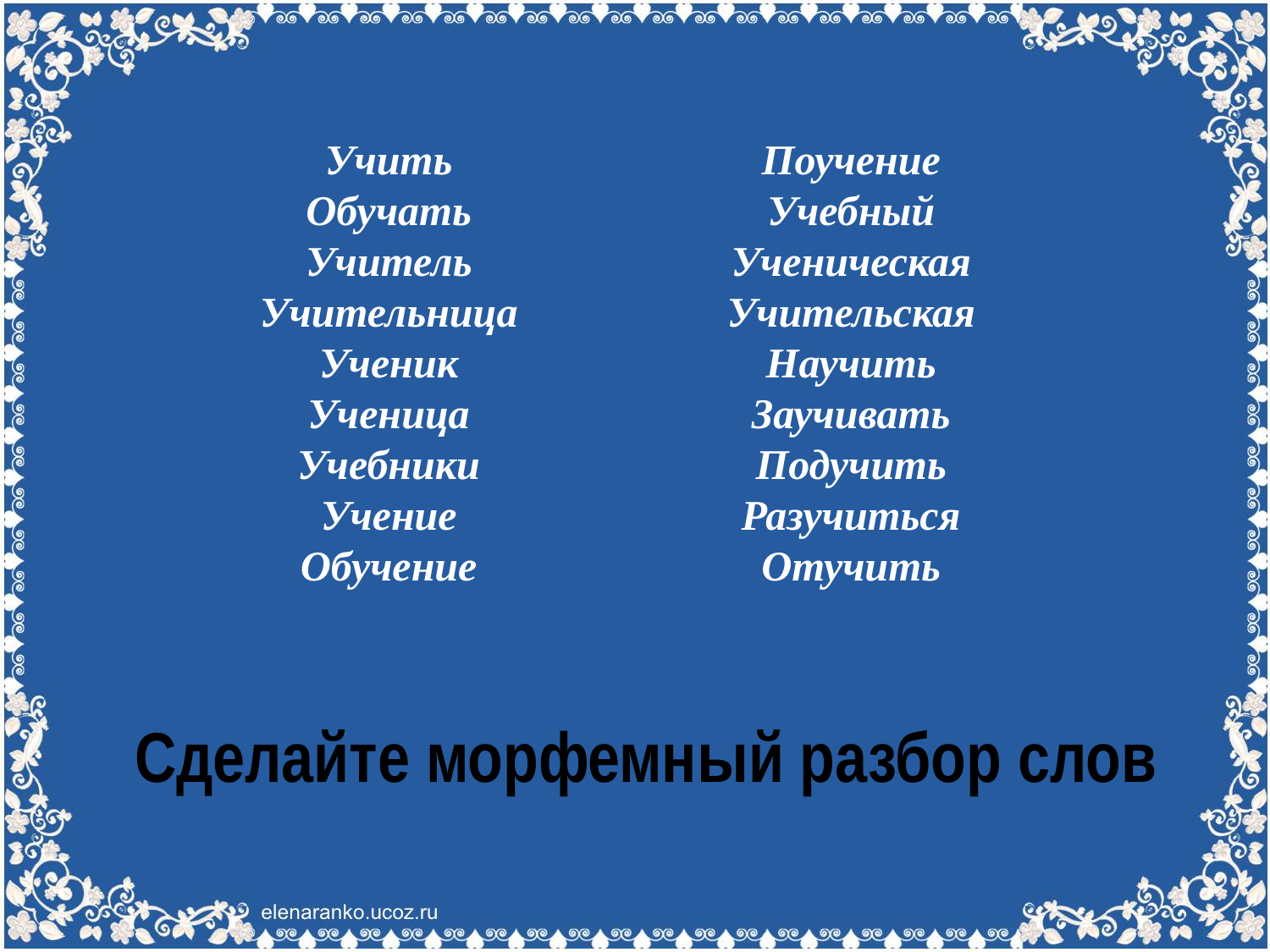

Учить
Обучать
Учитель
Учительница
Ученик
Ученица
Учебники
Учение
Обучение

Поучение
Учебный
Ученическая
Учительская
Научить
Заучивать
Подучить
Разучиться
Отучить
Сделайте морфемный разбор слов